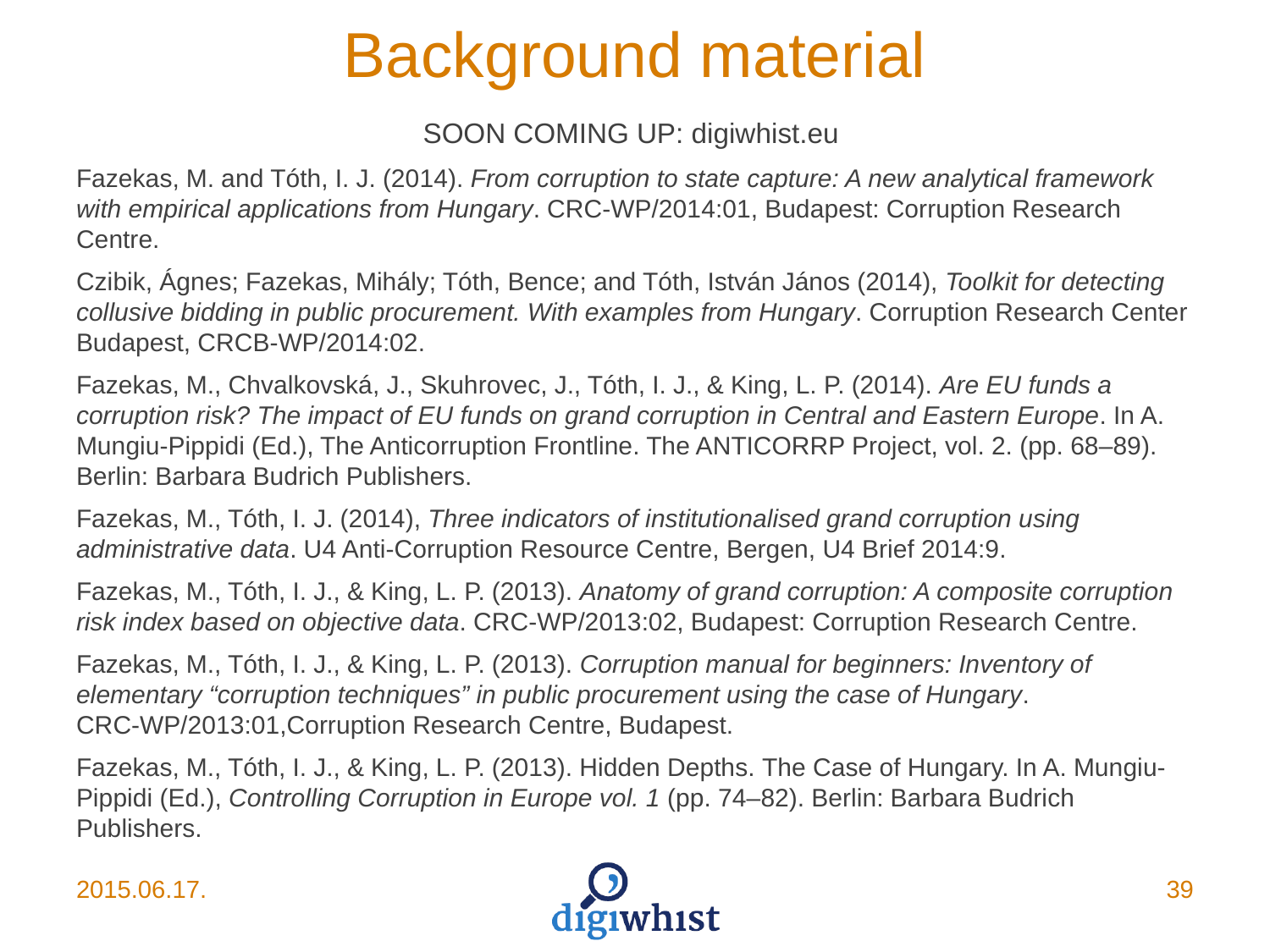

# Background material
SOON COMING UP: digiwhist.eu
Fazekas, M. and Tóth, I. J. (2014). From corruption to state capture: A new analytical framework with empirical applications from Hungary. CRC-WP/2014:01, Budapest: Corruption Research Centre.
Czibik, Ágnes; Fazekas, Mihály; Tóth, Bence; and Tóth, István János (2014), Toolkit for detecting collusive bidding in public procurement. With examples from Hungary. Corruption Research Center Budapest, CRCB-WP/2014:02.
Fazekas, M., Chvalkovská, J., Skuhrovec, J., Tóth, I. J., & King, L. P. (2014). Are EU funds a corruption risk? The impact of EU funds on grand corruption in Central and Eastern Europe. In A. Mungiu-Pippidi (Ed.), The Anticorruption Frontline. The ANTICORRP Project, vol. 2. (pp. 68–89). Berlin: Barbara Budrich Publishers.
Fazekas, M., Tóth, I. J. (2014), Three indicators of institutionalised grand corruption using administrative data. U4 Anti-Corruption Resource Centre, Bergen, U4 Brief 2014:9.
Fazekas, M., Tóth, I. J., & King, L. P. (2013). Anatomy of grand corruption: A composite corruption risk index based on objective data. CRC-WP/2013:02, Budapest: Corruption Research Centre.
Fazekas, M., Tóth, I. J., & King, L. P. (2013). Corruption manual for beginners: Inventory of elementary “corruption techniques” in public procurement using the case of Hungary. CRC-WP/2013:01,Corruption Research Centre, Budapest.
Fazekas, M., Tóth, I. J., & King, L. P. (2013). Hidden Depths. The Case of Hungary. In A. Mungiu-Pippidi (Ed.), Controlling Corruption in Europe vol. 1 (pp. 74–82). Berlin: Barbara Budrich Publishers.
2015.06.17.
39